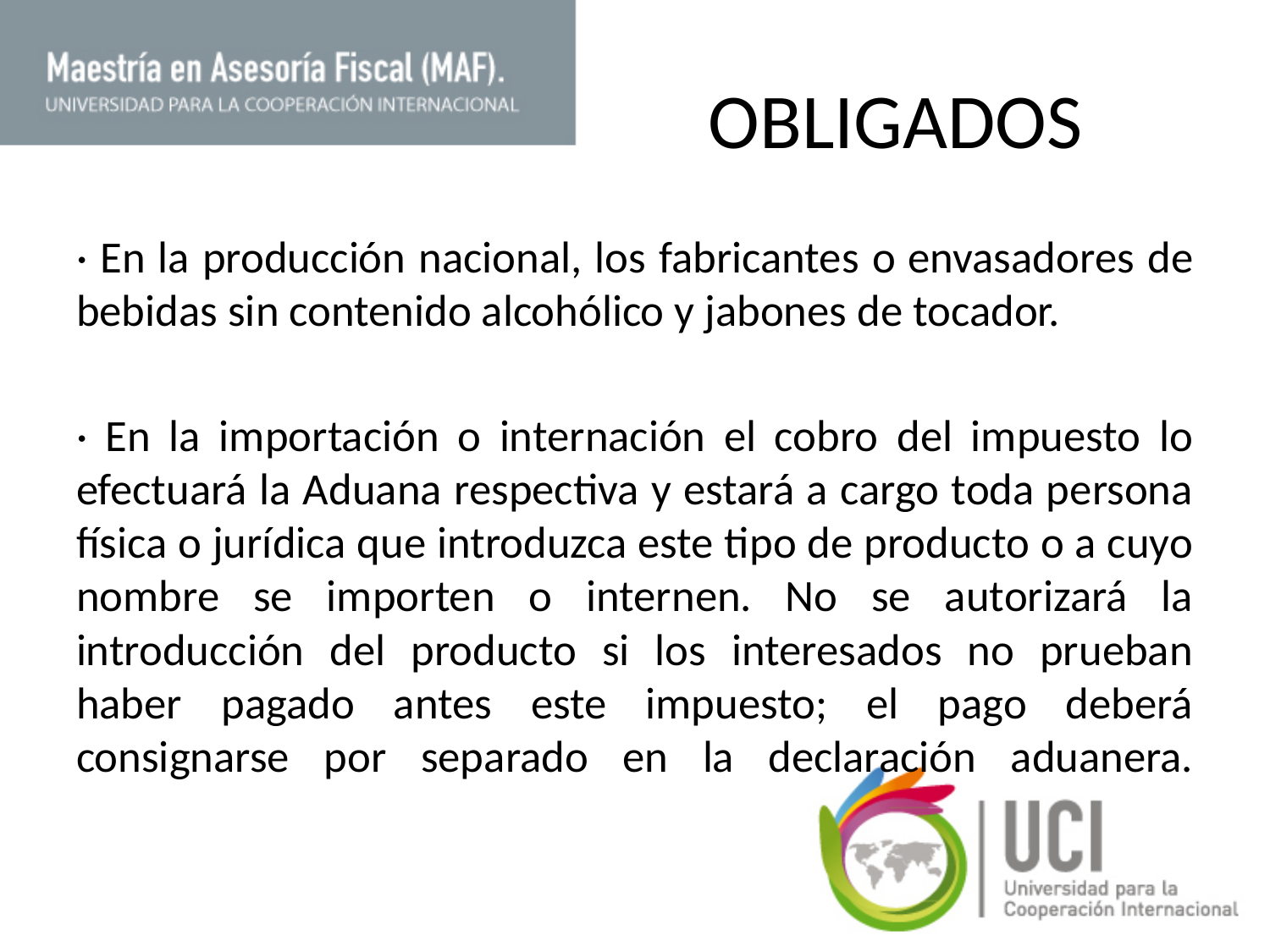

# OBLIGADOS
· En la producción nacional, los fabricantes o envasadores de bebidas sin contenido alcohólico y jabones de tocador.

· En la importación o internación el cobro del impuesto lo efectuará la Aduana respectiva y estará a cargo toda persona física o jurídica que introduzca este tipo de producto o a cuyo nombre se importen o internen. No se autorizará la introducción del producto si los interesados no prueban haber pagado antes este impuesto; el pago deberá consignarse por separado en la declaración aduanera.